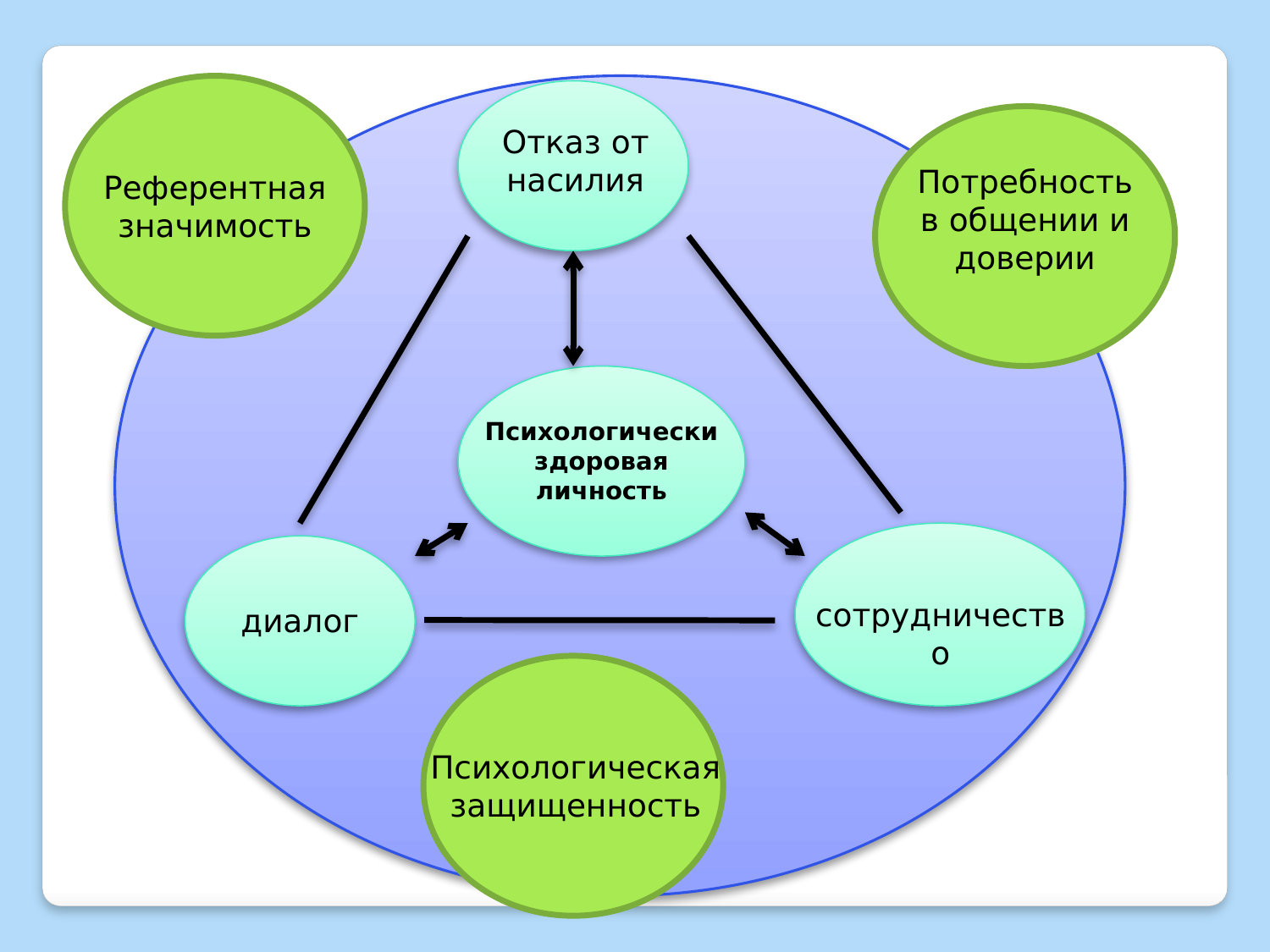

Отказ от насилия
Потребность в общении и доверии
Референтная значимость

Психологически здоровая личность

сотрудничество
диалог

Психологическая защищенность